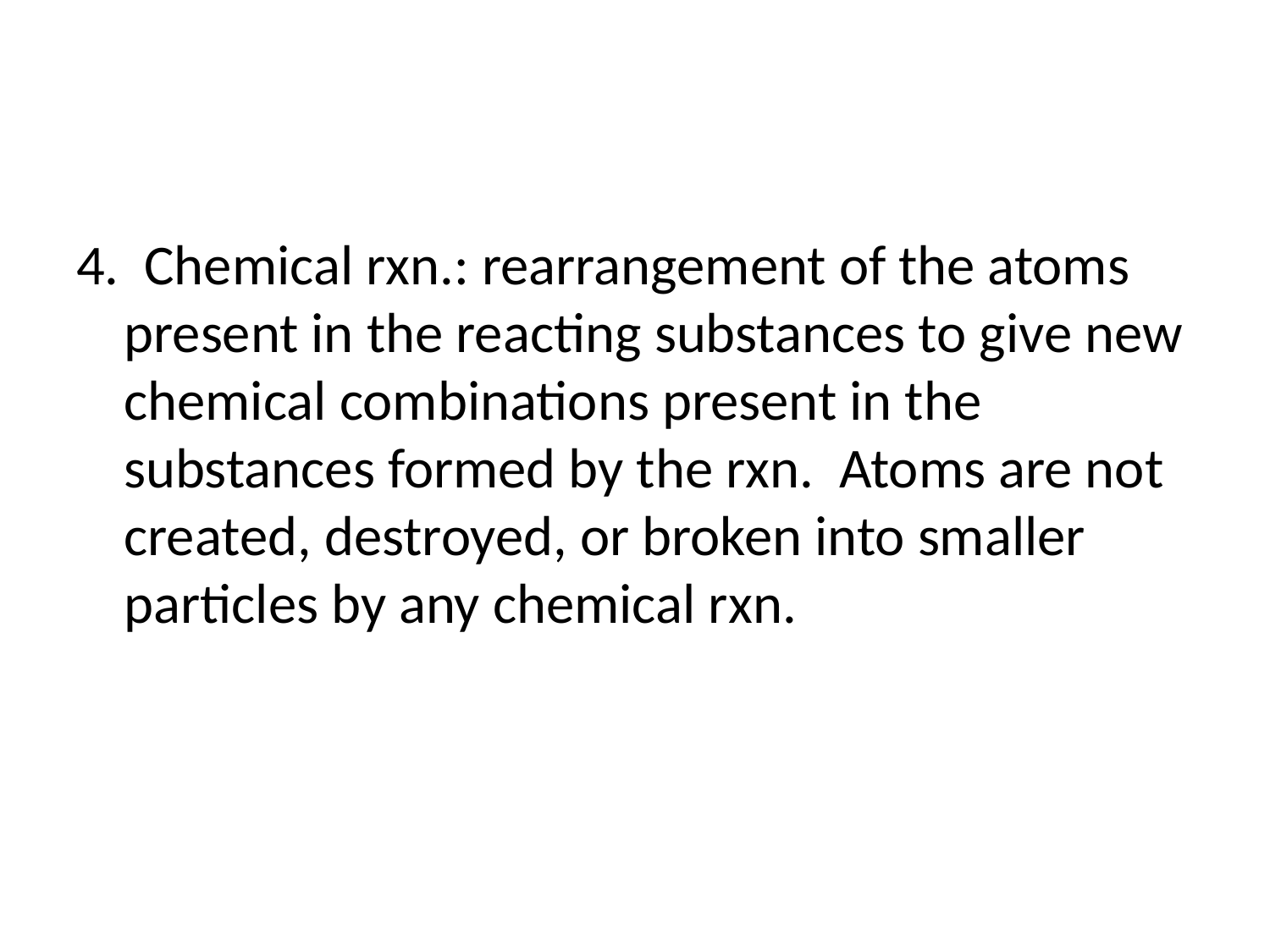

#
4.  Chemical rxn.: rearrangement of the atoms present in the reacting substances to give new chemical combinations present in the substances formed by the rxn.  Atoms are not created, destroyed, or broken into smaller particles by any chemical rxn.